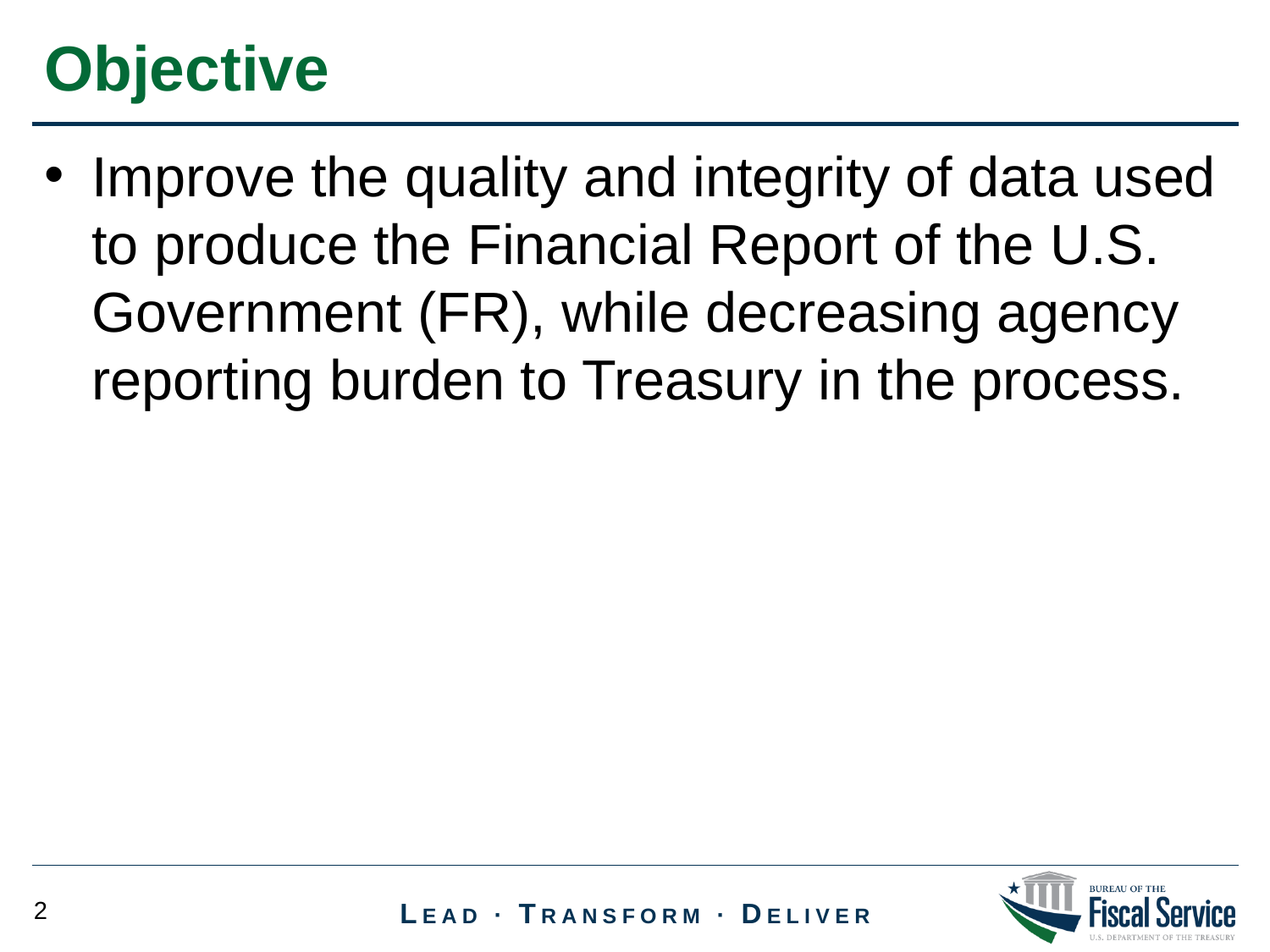

Objective
Improve the quality and integrity of data used to produce the Financial Report of the U.S. Government (FR), while decreasing agency reporting burden to Treasury in the process.